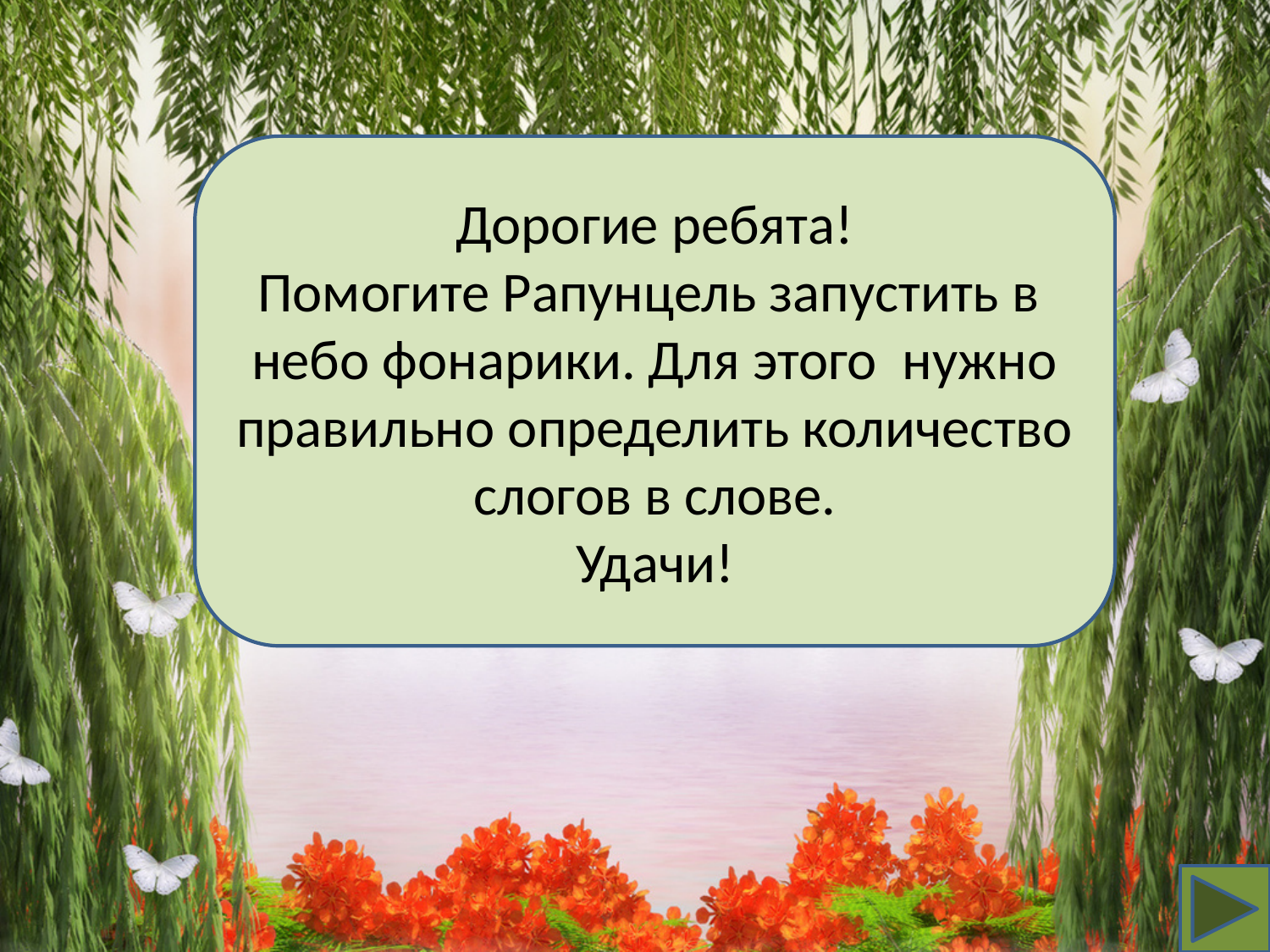

Дорогие ребята!
Помогите Рапунцель запустить в  небо фонарики. Для этого  нужно правильно определить количество слогов в слове.
Удачи!